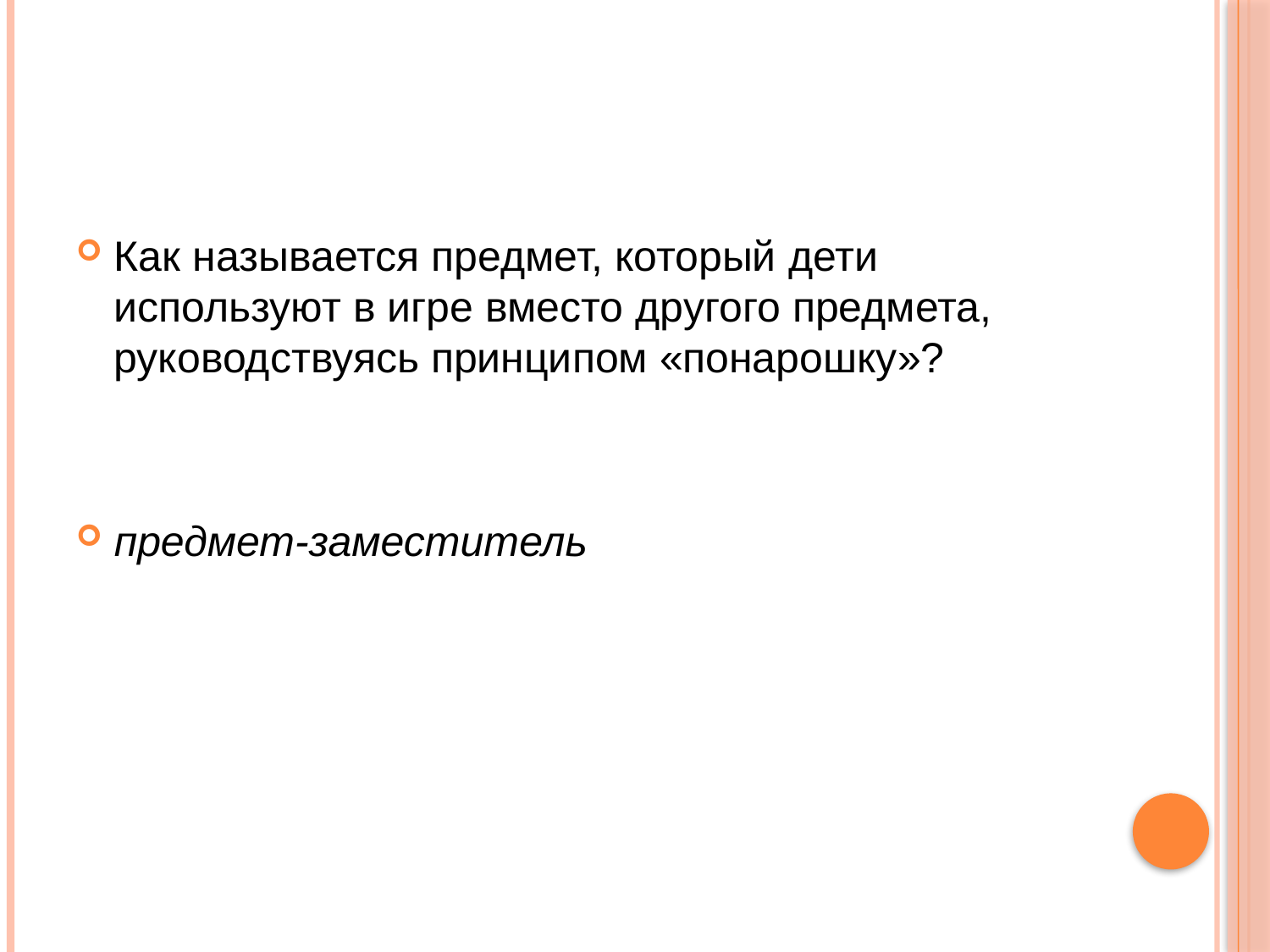

Как называется предмет, который дети используют в игре вместо другого предмета, руководствуясь принципом «понарошку»?

предмет-заместитель